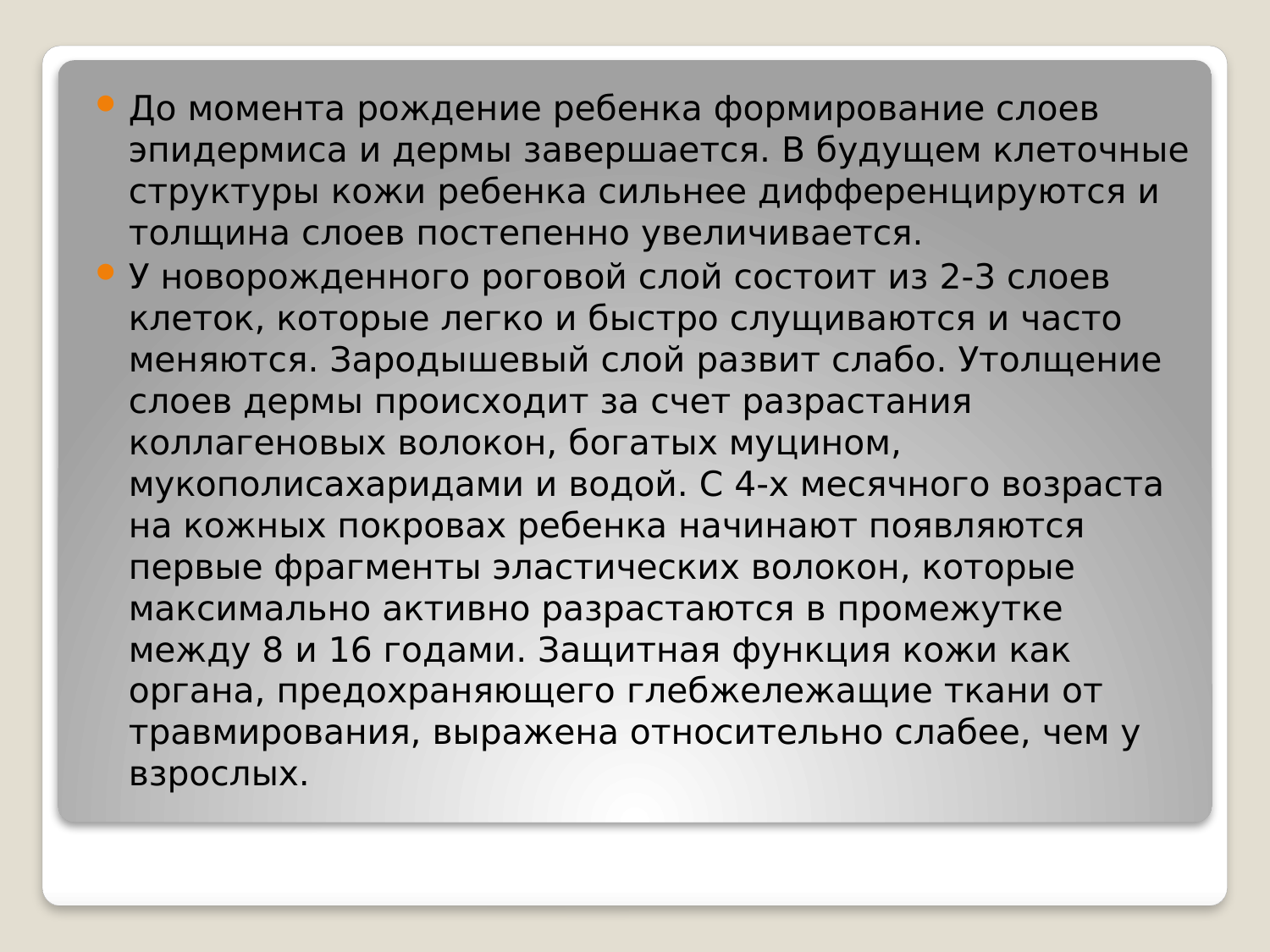

До момента рождение ребенка формирование слоев эпидермиса и дермы завершается. В будущем клеточные структуры кожи ребенка сильнее дифференцируются и толщина слоев постепенно увеличивается.
У новорожденного роговой слой состоит из 2-3 слоев клеток, которые легко и быстро слущиваются и часто меняются. Зародышевый слой развит слабо. Утолщение слоев дермы происходит за счет разрастания коллагеновых волокон, богатых муцином, мукополисахаридами и водой. С 4-х месячного возраста на кожных покровах ребенка начинают появляются первые фрагменты эластических волокон, которые максимально активно разрастаются в промежутке между 8 и 16 годами. Защитная функция кожи как органа, предохраняющего глебжележащие ткани от травмирования, выражена относительно слабее, чем у взрослых.